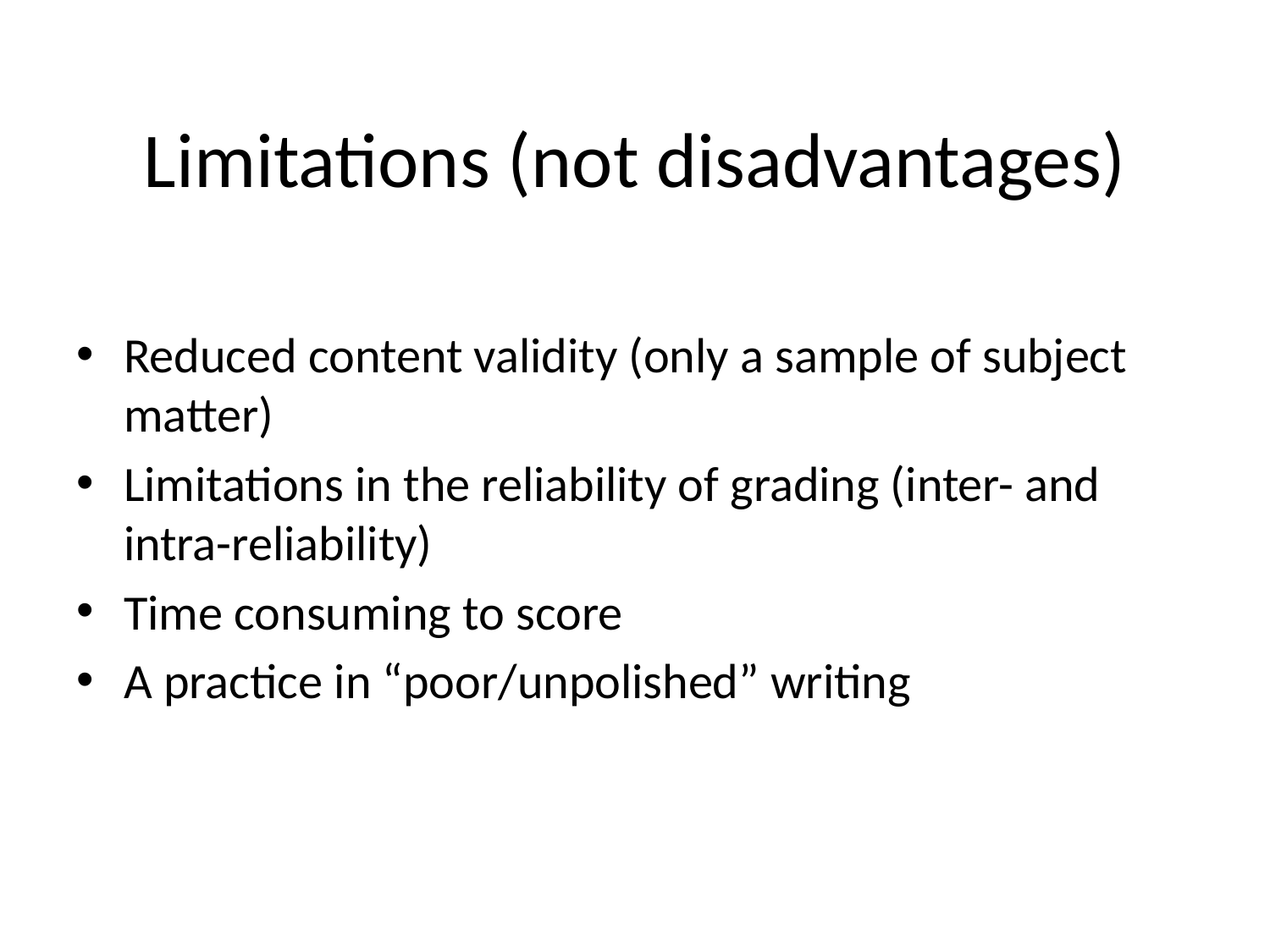

# Limitations (not disadvantages)
Reduced content validity (only a sample of subject matter)
Limitations in the reliability of grading (inter- and intra-reliability)
Time consuming to score
A practice in “poor/unpolished” writing